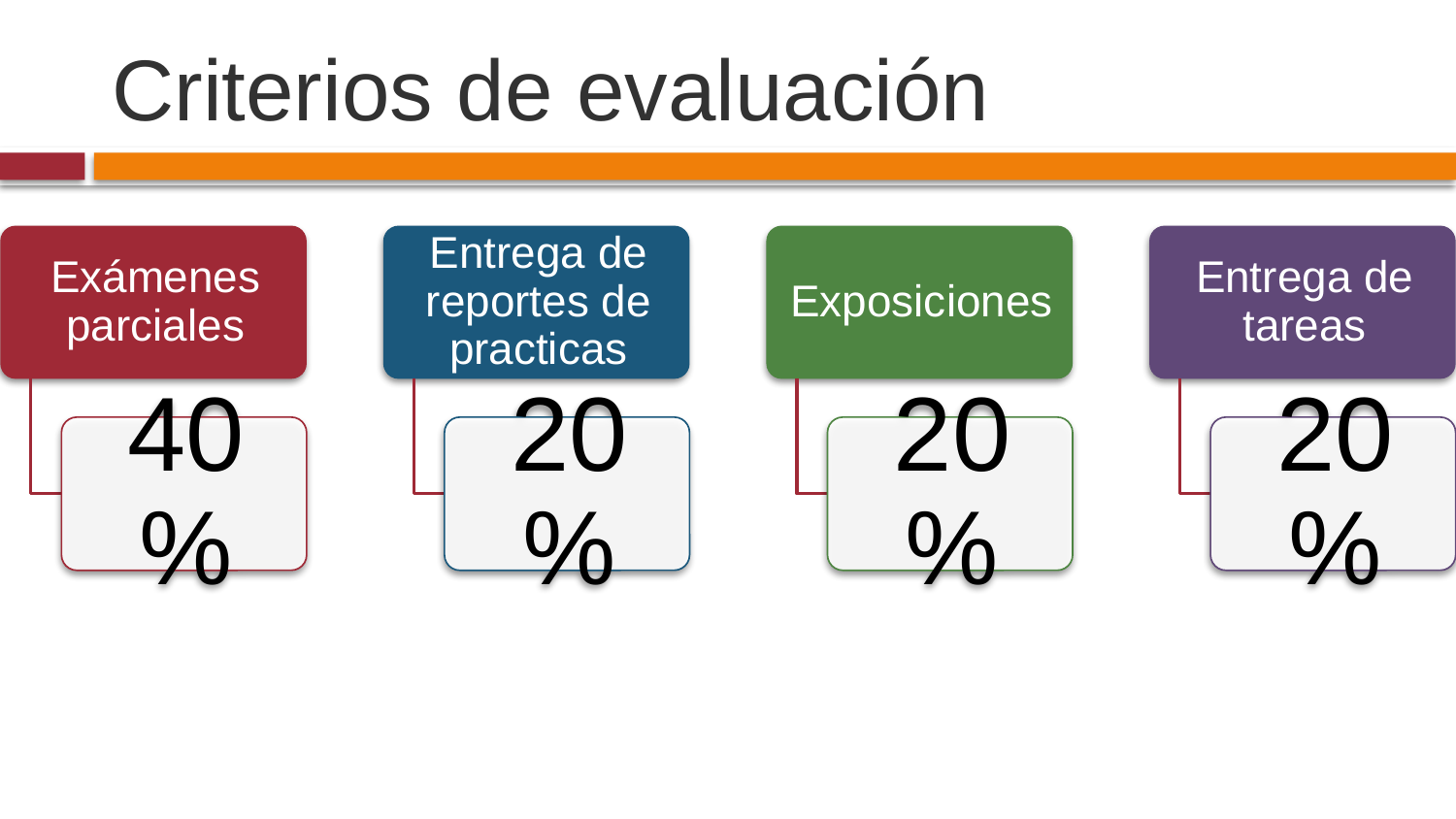

# Criterios de evaluación
Exámenes parciales
40%
Entrega de reportes de practicas
20%
Exposiciones
20%
Entrega de tareas
20%